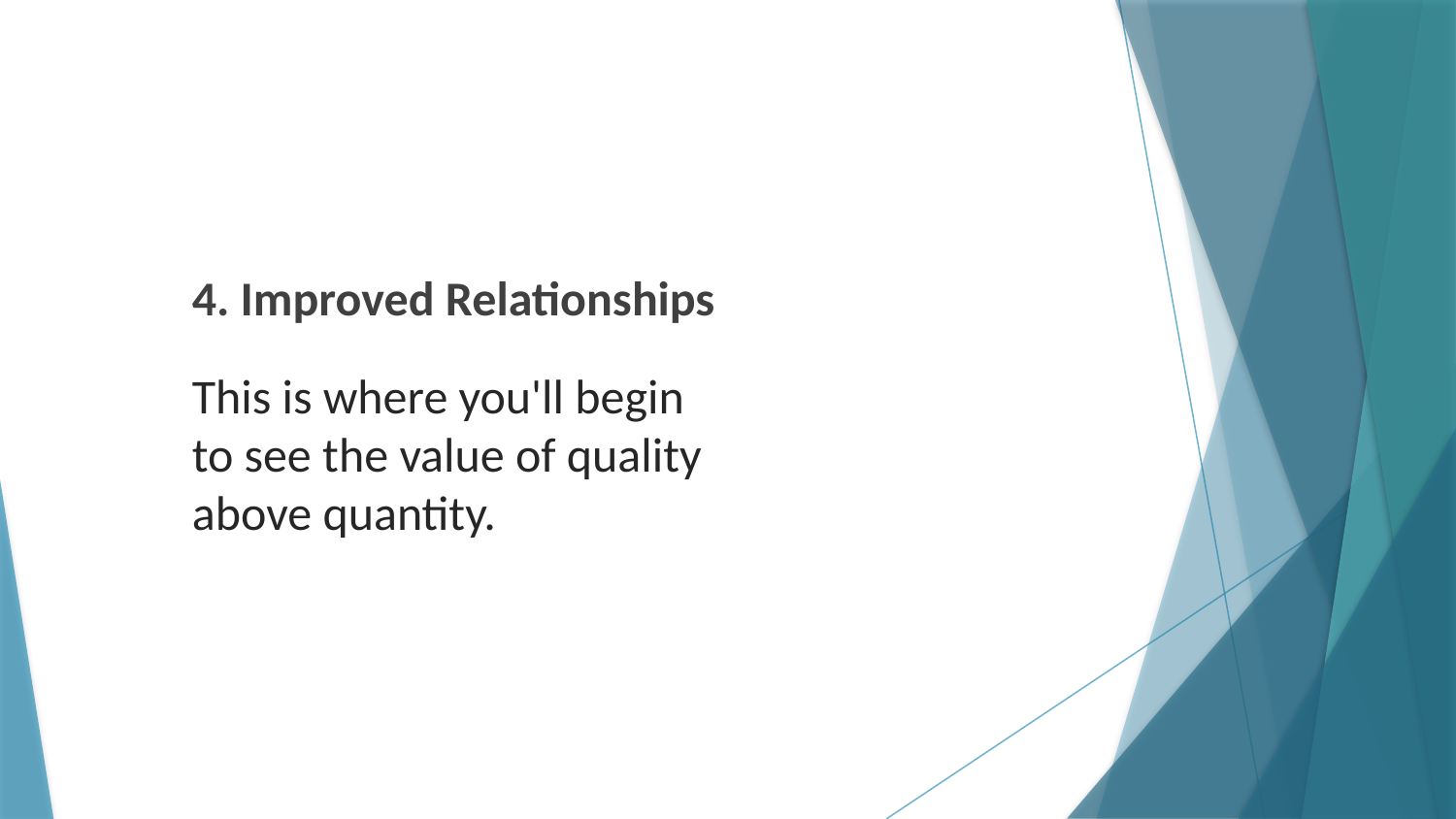

4. Improved Relationships
This is where you'll begin to see the value of quality above quantity.